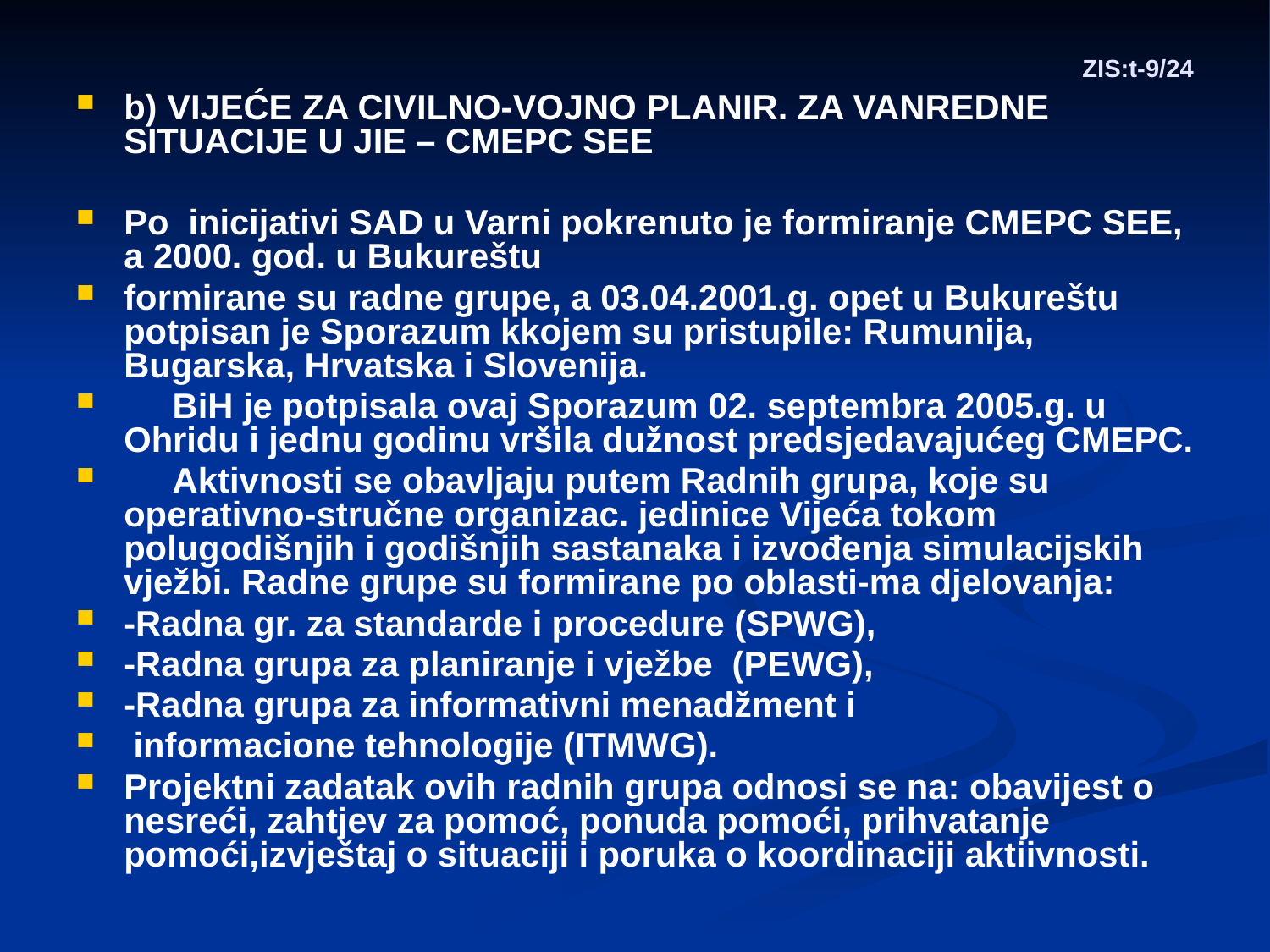

# ZIS:t-9/24
b) VIJEĆE ZA CIVILNO-VOJNO PLANIR. ZA VANREDNE SITUACIJE U JIE – CMEPC SEE

Po  inicijativi SAD u Varni pokrenuto je formiranje CMEPC SEE, a 2000. god. u Bukureštu
formirane su radne grupe, a 03.04.2001.g. opet u Bukureštu potpisan je Sporazum kkojem su pristupile: Rumunija, Bugarska, Hrvatska i Slovenija.
     BiH je potpisala ovaj Sporazum 02. septembra 2005.g. u Ohridu i jednu godinu vršila dužnost predsjedavajućeg CMEPC.
     Aktivnosti se obavljaju putem Radnih grupa, koje su operativno-stručne organizac. jedinice Vijeća tokom polugodišnjih i godišnjih sastanaka i izvođenja simulacijskih vježbi. Radne grupe su formirane po oblasti-ma djelovanja:
-Radna gr. za standarde i procedure (SPWG),
-Radna grupa za planiranje i vježbe  (PEWG),
-Radna grupa za informativni menadžment i
 informacione tehnologije (ITMWG).
Projektni zadatak ovih radnih grupa odnosi se na: obavijest o nesreći, zahtjev za pomoć, ponuda pomoći, prihvatanje pomoći,izvještaj o situaciji i poruka o koordinaciji aktiivnosti.